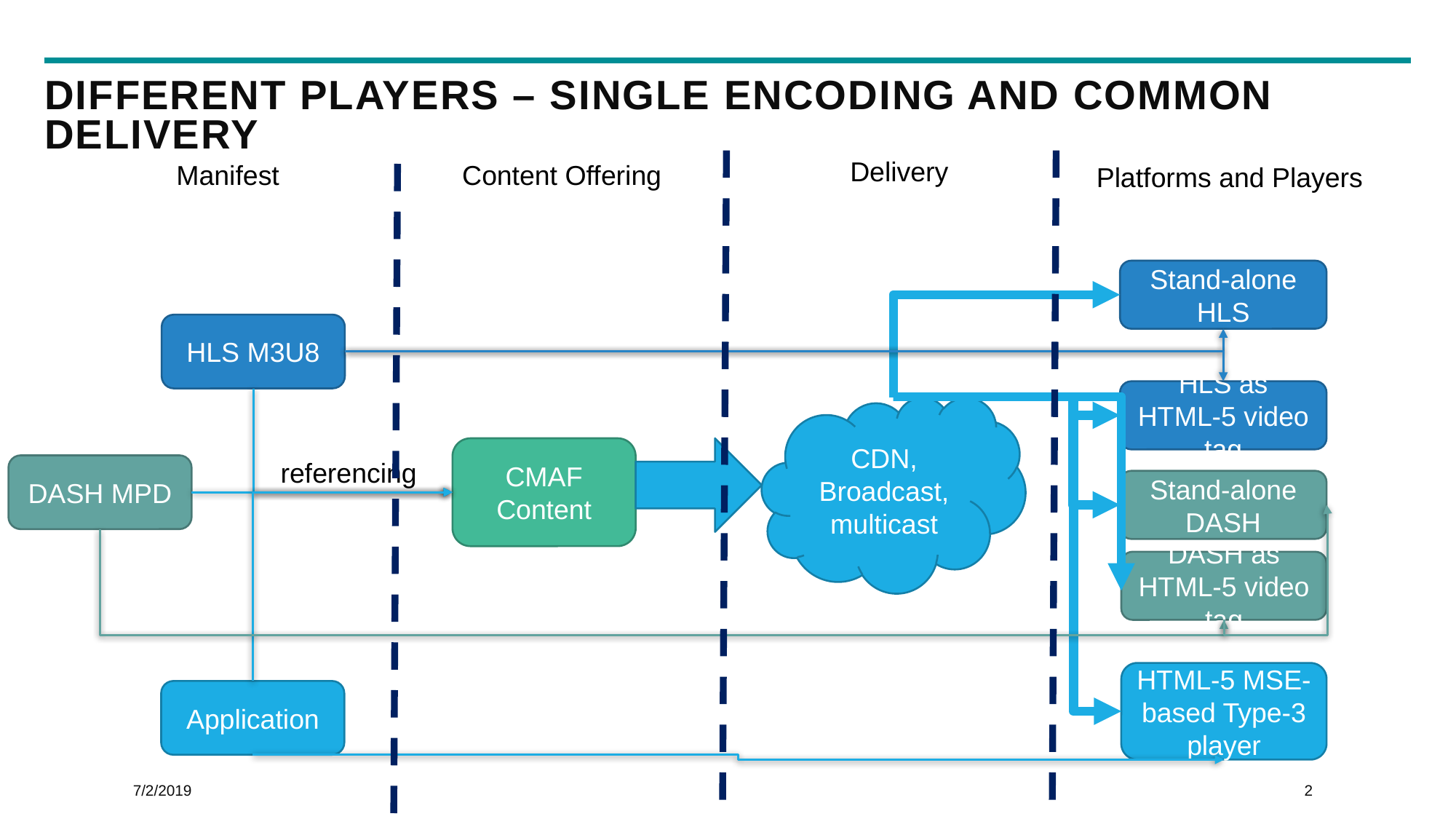

# Different Players – single encoding and common delivery
Delivery
Manifest
Content Offering
Platforms and Players
Stand-alone HLS
HLS M3U8
HLS as HTML-5 video tag
CDN,
Broadcast, multicast
CMAF
Content

referencing
DASH MPD
Stand-alone DASH
DASH as HTML-5 video tag
HTML-5 MSE-based Type-3 player
Application
7/2/2019
2